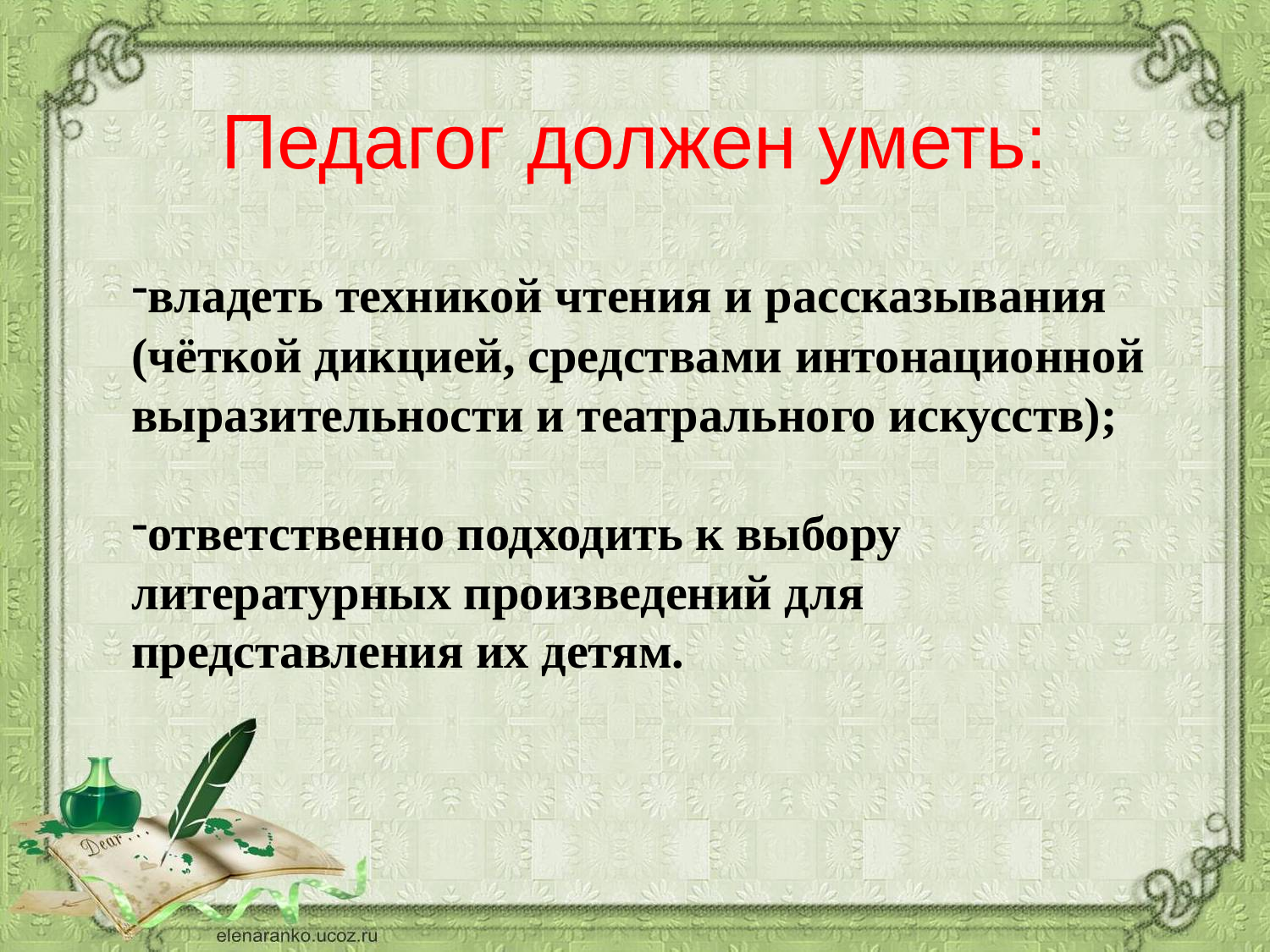

# Педагог должен уметь:

владеть техникой чтения и рассказывания  (чёткой дикцией, средствами интонационной выразительности и театрального искусств);

ответственно подходить к выбору литературных произведений для представления их детям.